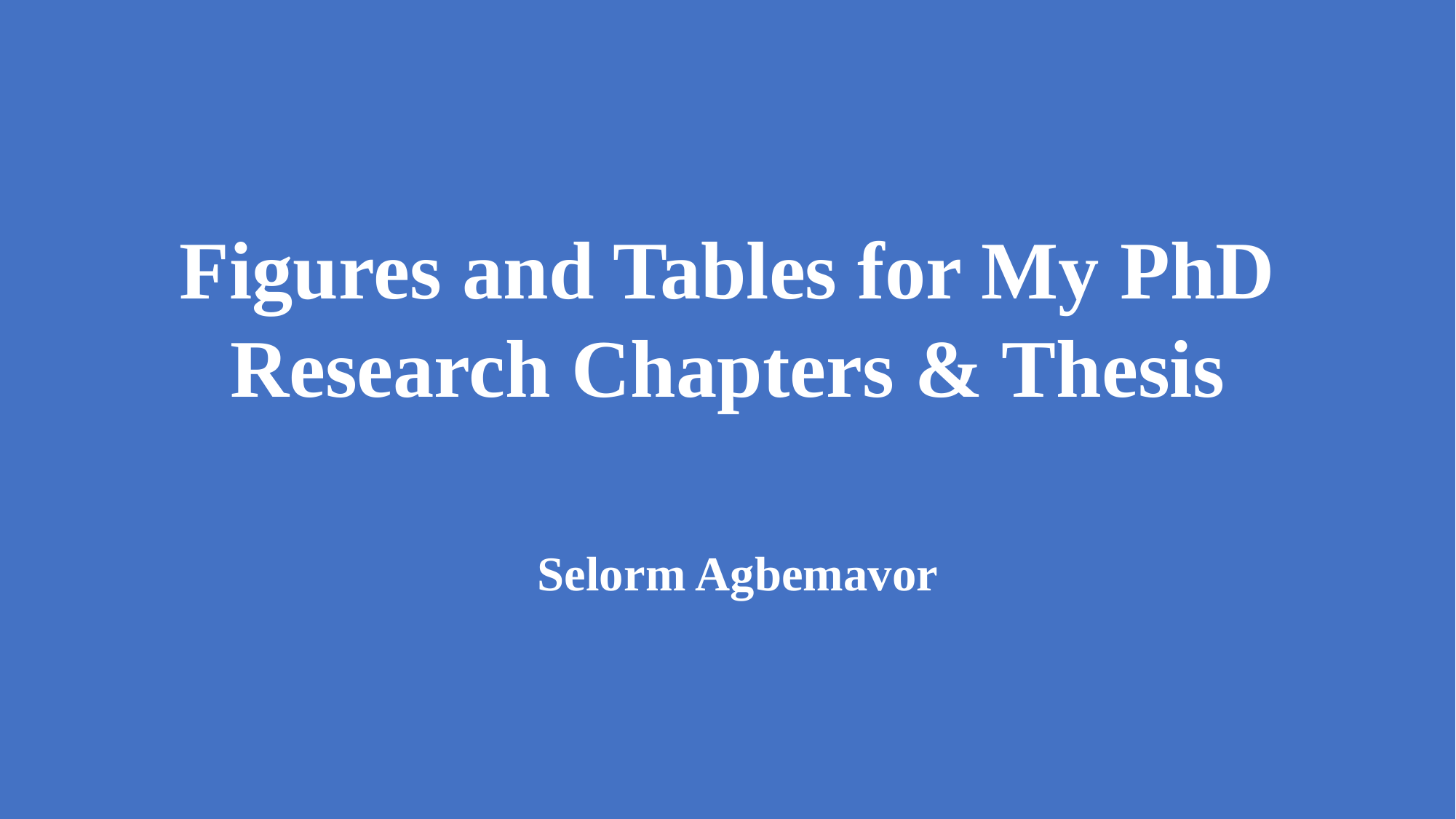

Figures and Tables for My PhD
Research Chapters & Thesis
Selorm Agbemavor